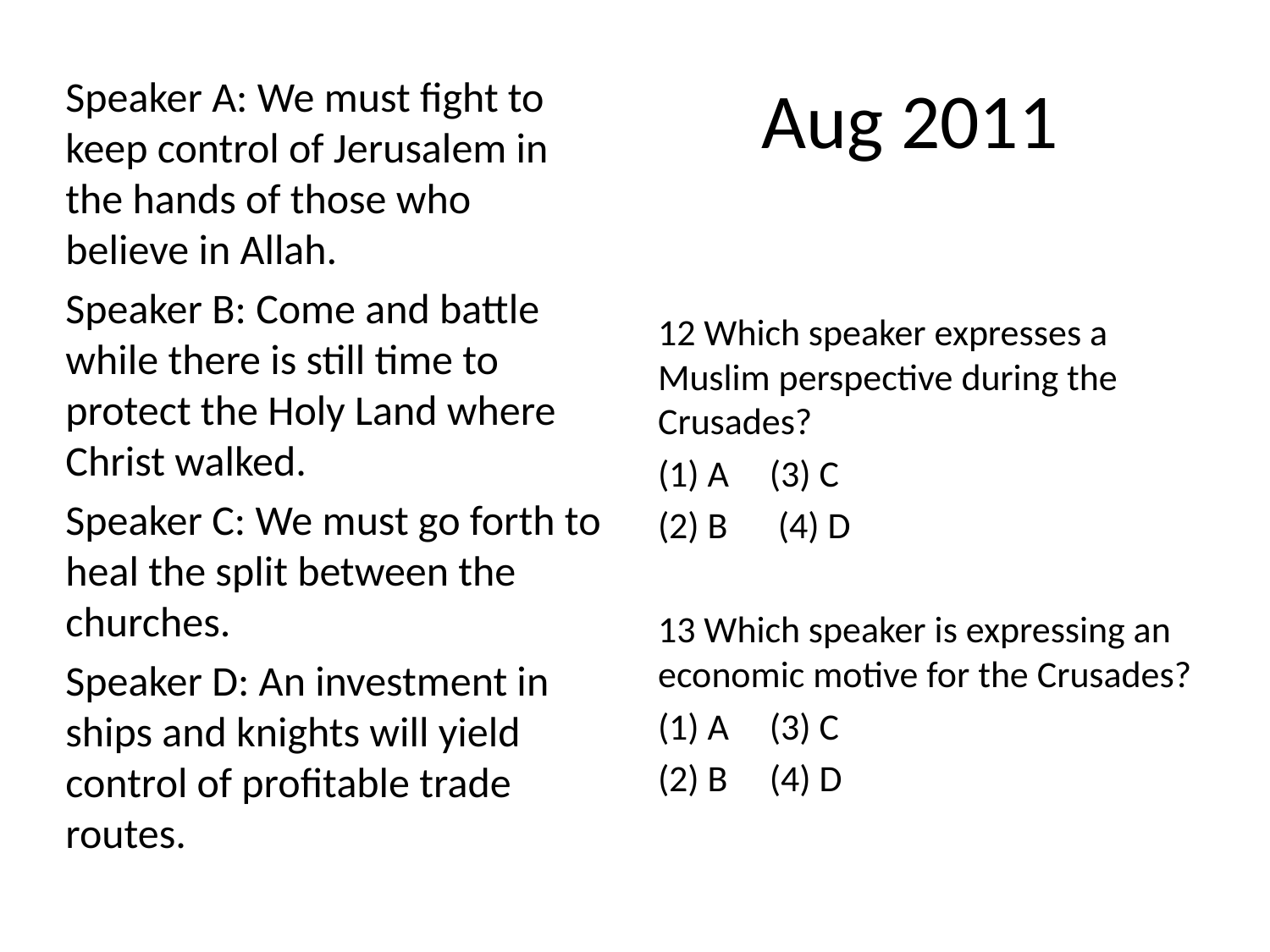

# Aug 2011
Speaker A: We must fight to keep control of Jerusalem in the hands of those who believe in Allah.
Speaker B: Come and battle while there is still time to protect the Holy Land where Christ walked.
Speaker C: We must go forth to heal the split between the churches.
Speaker D: An investment in ships and knights will yield control of profitable trade routes.

12 Which speaker expresses a Muslim perspective during the Crusades?
(1) A 	(3) C
(2) B	 (4) D

13 Which speaker is expressing an economic motive for the Crusades?
(1) A 	(3) C
(2) B 	(4) D